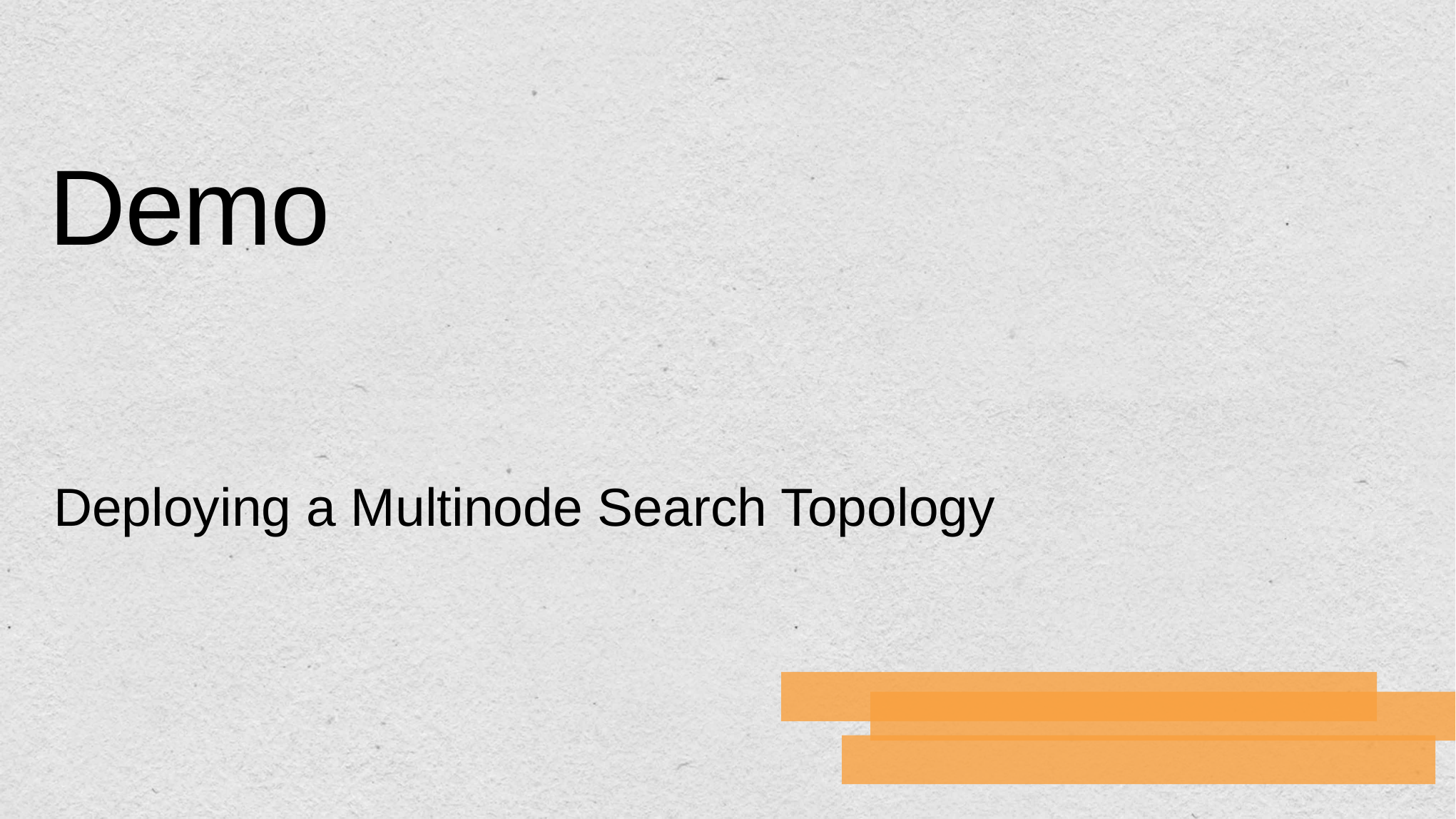

# Demo
Deploying a Multinode Search Topology